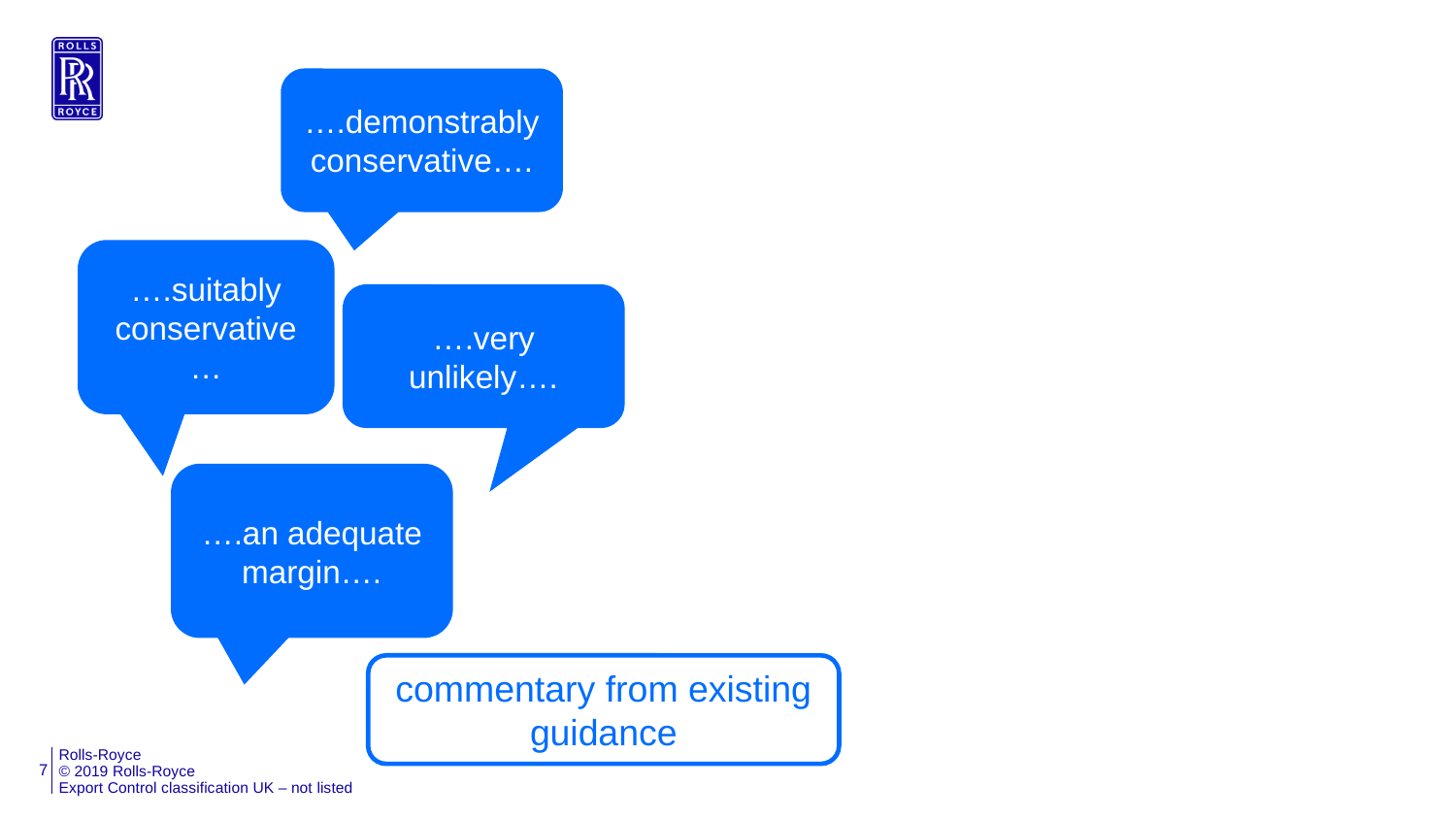

7
….demonstrably conservative….
….suitably conservative…
….very unlikely….
….an adequate margin….
commentary from existing guidance